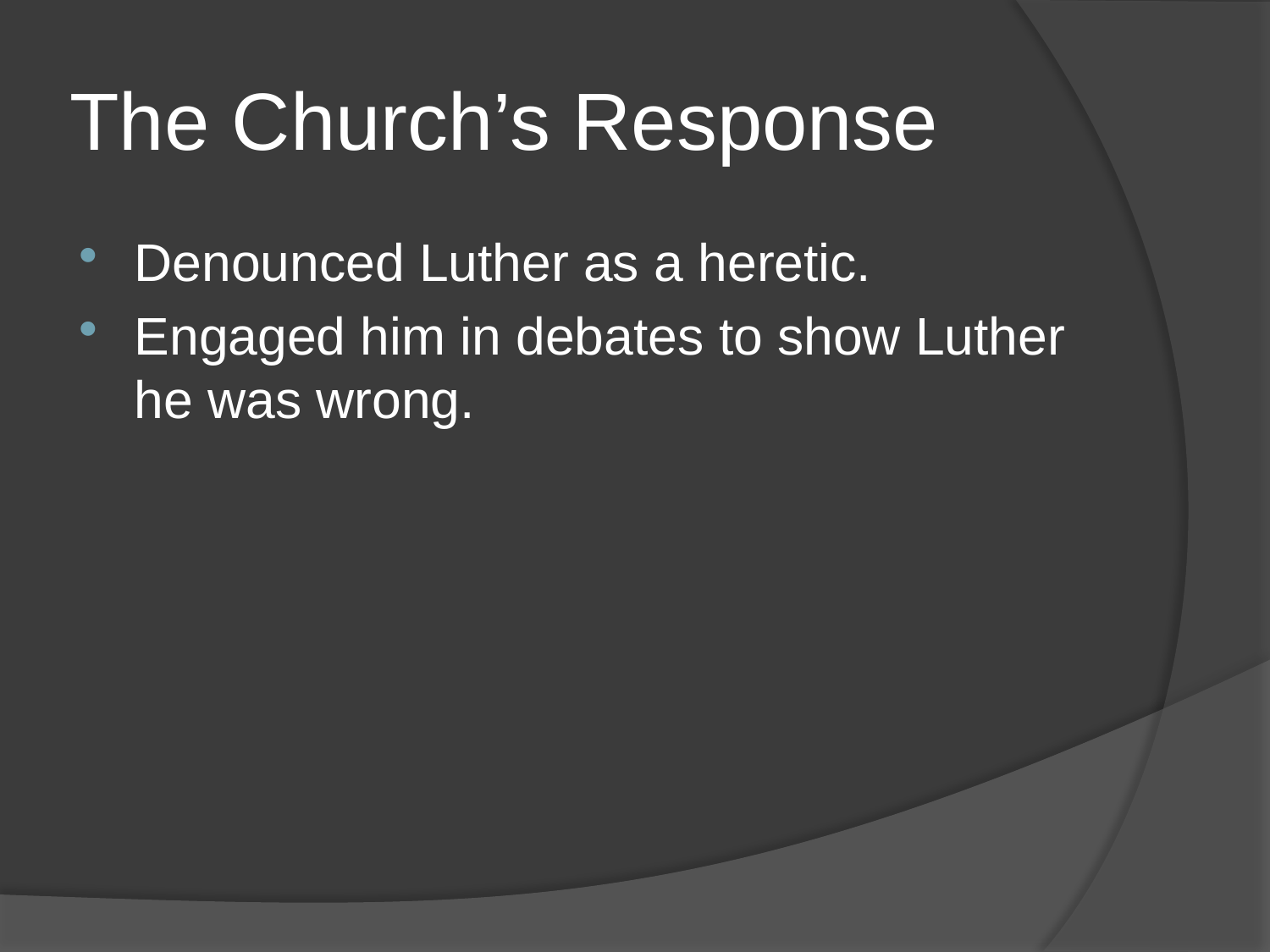

# The Church’s Response
Denounced Luther as a heretic.
Engaged him in debates to show Luther he was wrong.